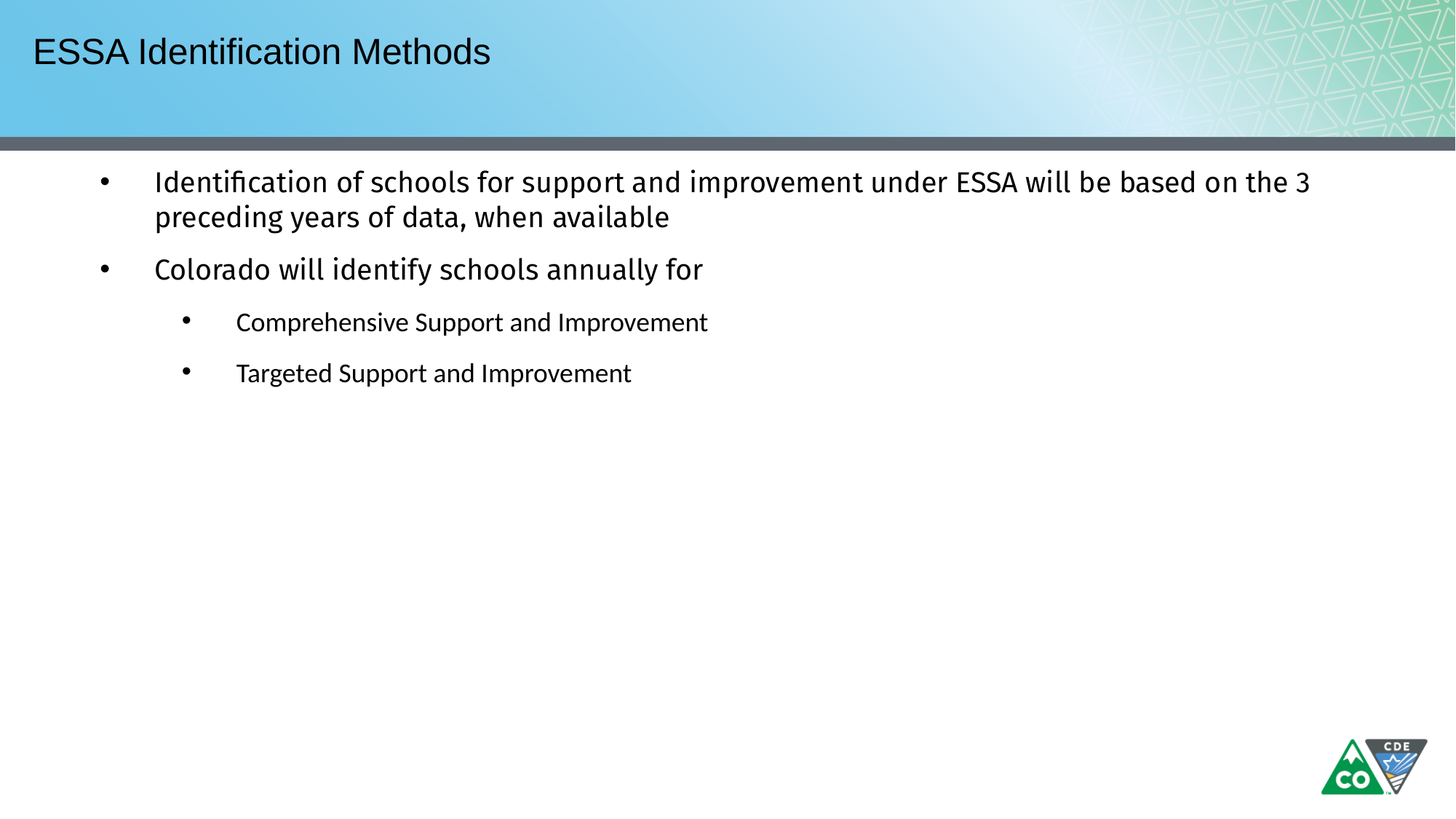

# ESSA Identification Methods
Identification of schools for support and improvement under ESSA will be based on the 3 preceding years of data, when available
Colorado will identify schools annually for
Comprehensive Support and Improvement
Targeted Support and Improvement